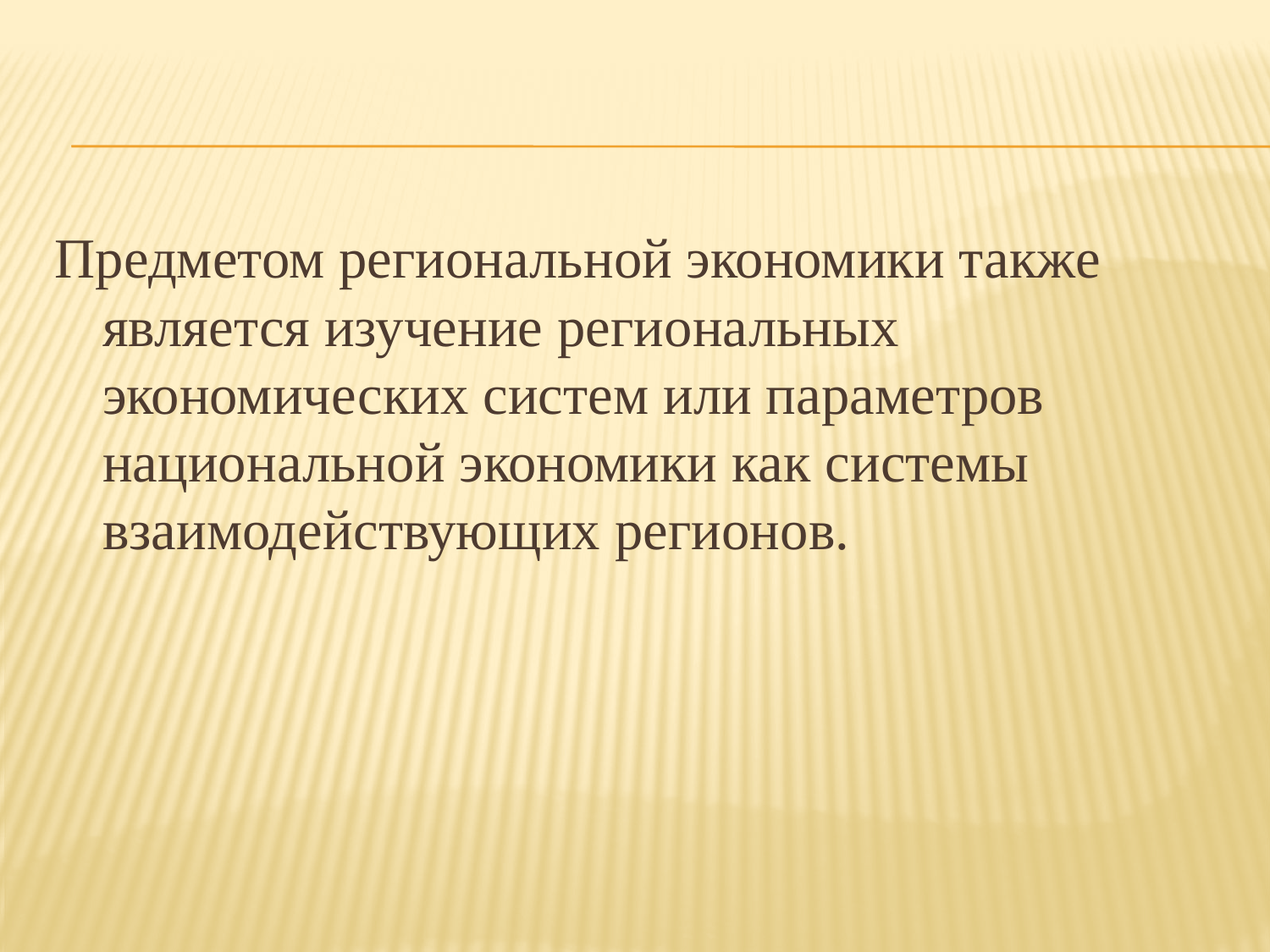

Предметом региональной экономики также является изучение региональных экономических систем или параметров национальной экономики как системы взаимодействующих регионов.